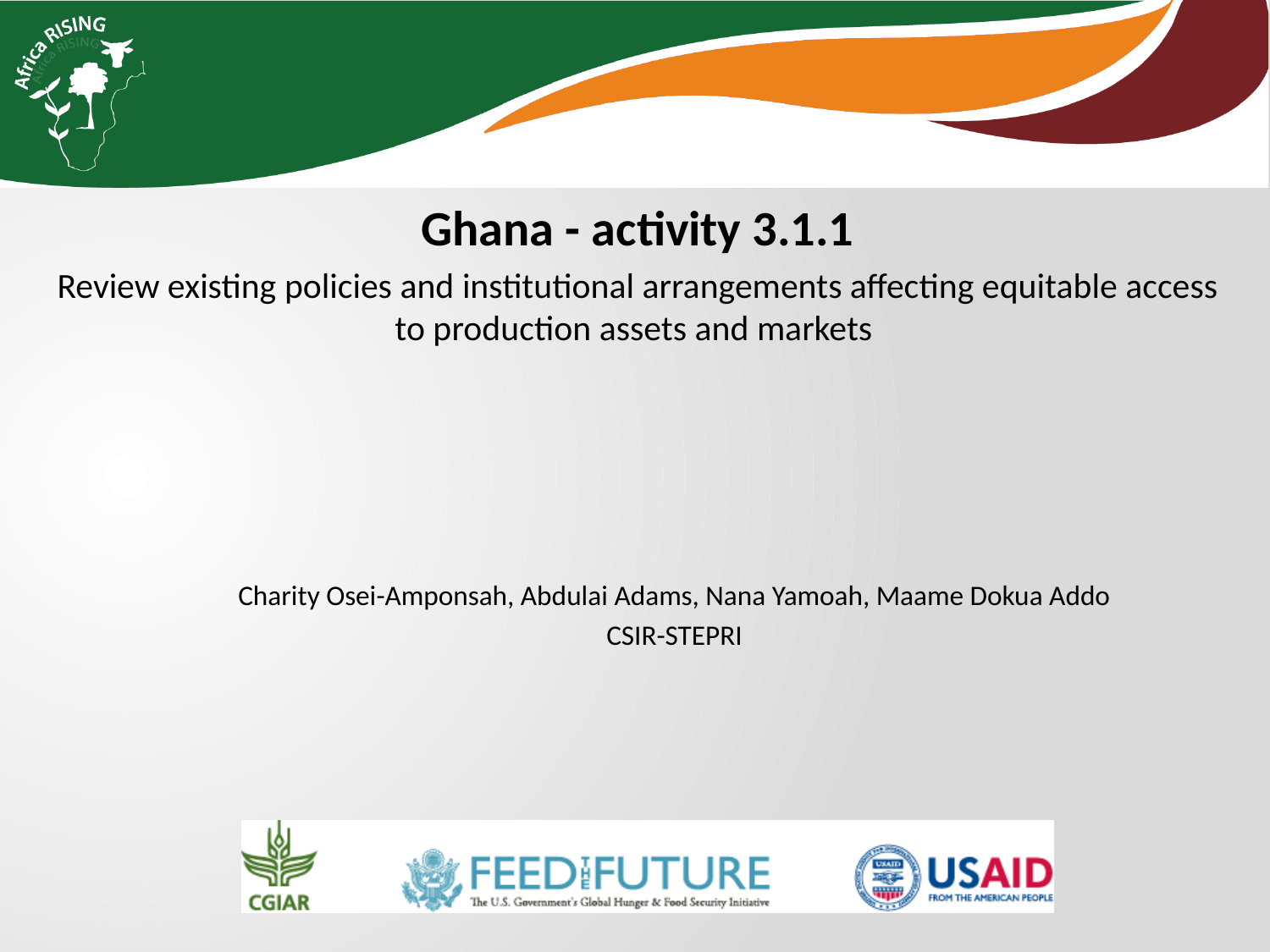

Ghana - activity 3.1.1
Review existing policies and institutional arrangements affecting equitable access to production assets and markets
Charity Osei-Amponsah, Abdulai Adams, Nana Yamoah, Maame Dokua Addo
CSIR-STEPRI